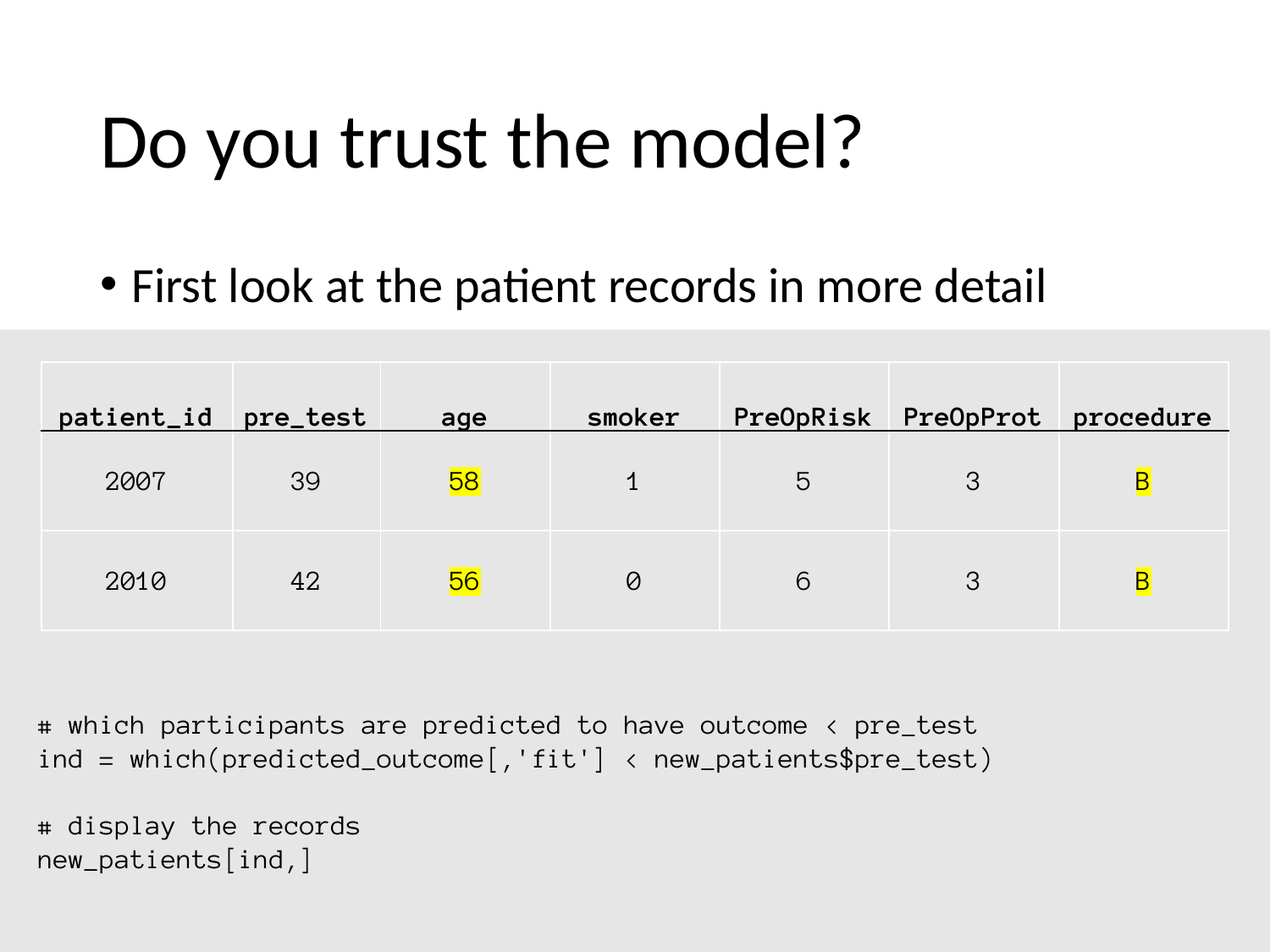

# Do you trust the model?
First look at the patient records in more detail

# which participants are predicted to have outcome < pre_test
ind = which(predicted_outcome[,'fit'] < new_patients$pre_test)

# display the records
new_patients[ind,]
| patient\_id | pre\_test | age | smoker | PreOpRisk | PreOpProt | procedure |
| --- | --- | --- | --- | --- | --- | --- |
| 2007 | 39 | 58 | 1 | 5 | 3 | B |
| 2010 | 42 | 56 | 0 | 6 | 3 | B |